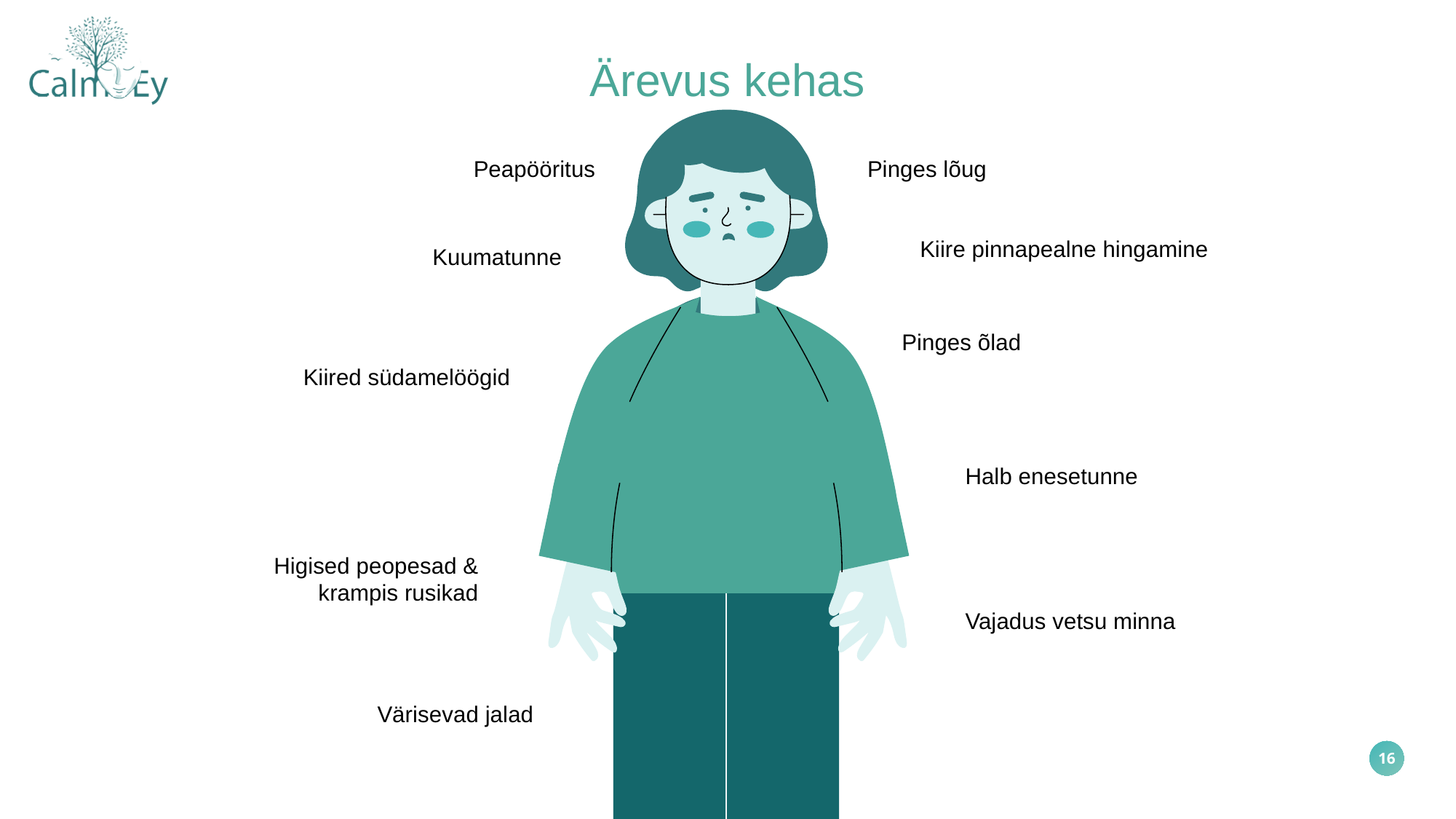

Ärevus kehas

Peapööritus
Pinges lõug

Kiire pinnapealne hingamine
Kuumatunne

Pinges õlad
Kiired südamelöögid
Halb enesetunne

Higised peopesad & krampis rusikad

Vajadus vetsu minna
Värisevad jalad